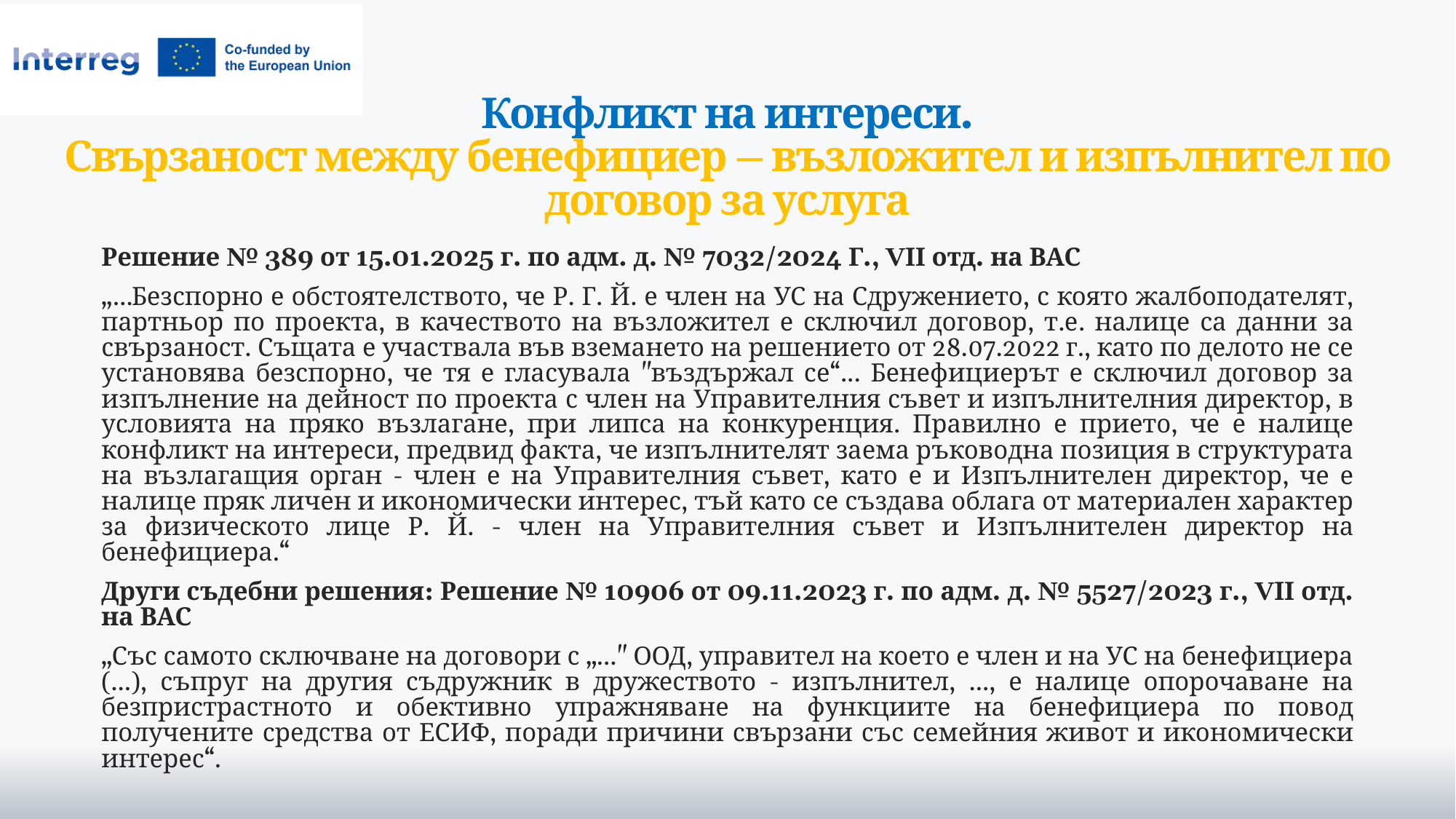

# Конфликт на интереси. Свързаност между бенефициер – възложител и изпълнител по договор за услуга
Решение № 389 от 15.01.2025 г. по адм. д. № 7032/2024 Г., VІІ отд. на ВАС
„…Безспорно е обстоятелството, че Р. Г. Й. е член на УС на Сдружението, с която жалбоподателят, партньор по проекта, в качеството на възложител е сключил договор, т.е. налице са данни за свързаност. Същата е участвала във вземането на решението от 28.07.2022 г., като по делото не се установява безспорно, че тя е гласувала "въздържал се“... Бенефициерът е сключил договор за изпълнение на дейност по проекта с член на Управителния съвет и изпълнителния директор, в условията на пряко възлагане, при липса на конкуренция. Правилно е прието, че е налице конфликт на интереси, предвид факта, че изпълнителят заема ръководна позиция в структурата на възлагащия орган - член е на Управителния съвет, като е и Изпълнителен директор, че е налице пряк личен и икономически интерес, тъй като се създава облага от материален характер за физическото лице Р. Й. - член на Управителния съвет и Изпълнителен директор на бенефициера.“
Други съдебни решения: Решение № 10906 от 09.11.2023 г. по адм. д. № 5527/2023 г., VІІ отд. на ВАС
„Със самото сключване на договори с „..." ООД, управител на което е член и на УС на бенефициера (...), съпруг на другия съдружник в дружеството - изпълнител, ..., е налице опорочаване на безпристрастното и обективно упражняване на функциите на бенефициера по повод получените средства от ЕСИФ, поради причини свързани със семейния живот и икономически интерес“.